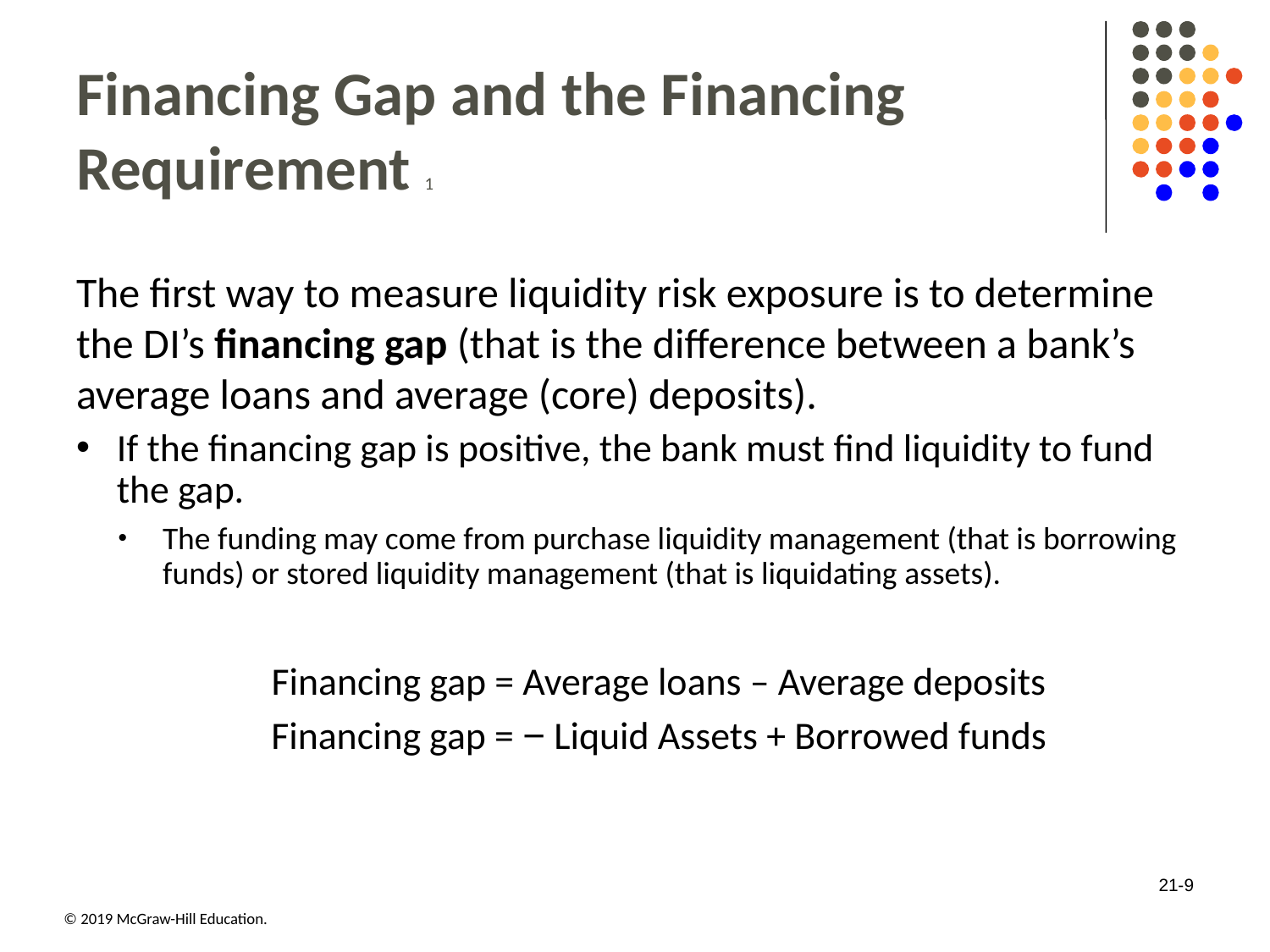

# Financing Gap and the Financing Requirement 1
The first way to measure liquidity risk exposure is to determine the D I’s financing gap (that is the difference between a bank’s average loans and average (core) deposits).
If the financing gap is positive, the bank must find liquidity to fund the gap.
The funding may come from purchase liquidity management (that is borrowing funds) or stored liquidity management (that is liquidating assets).
Financing gap = Average loans – Average deposits
Financing gap = − Liquid Assets + Borrowed funds
21-9